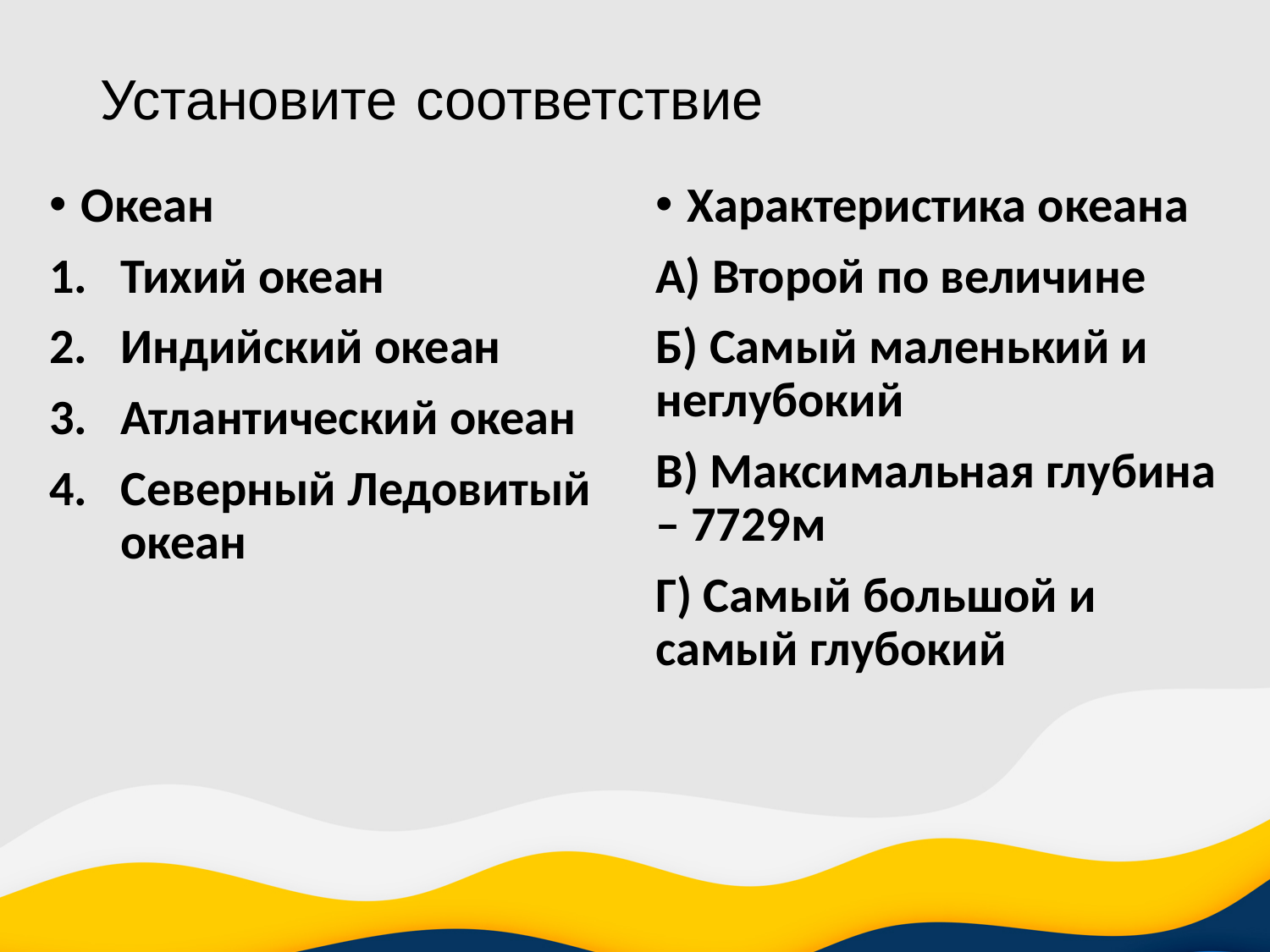

# Установите соответствие
Океан
Тихий океан
Индийский океан
Атлантический океан
Северный Ледовитый океан

Характеристика океана
А) Второй по величине
Б) Самый маленький и неглубокий
В) Максимальная глубина – 7729м
Г) Самый большой и самый глубокий